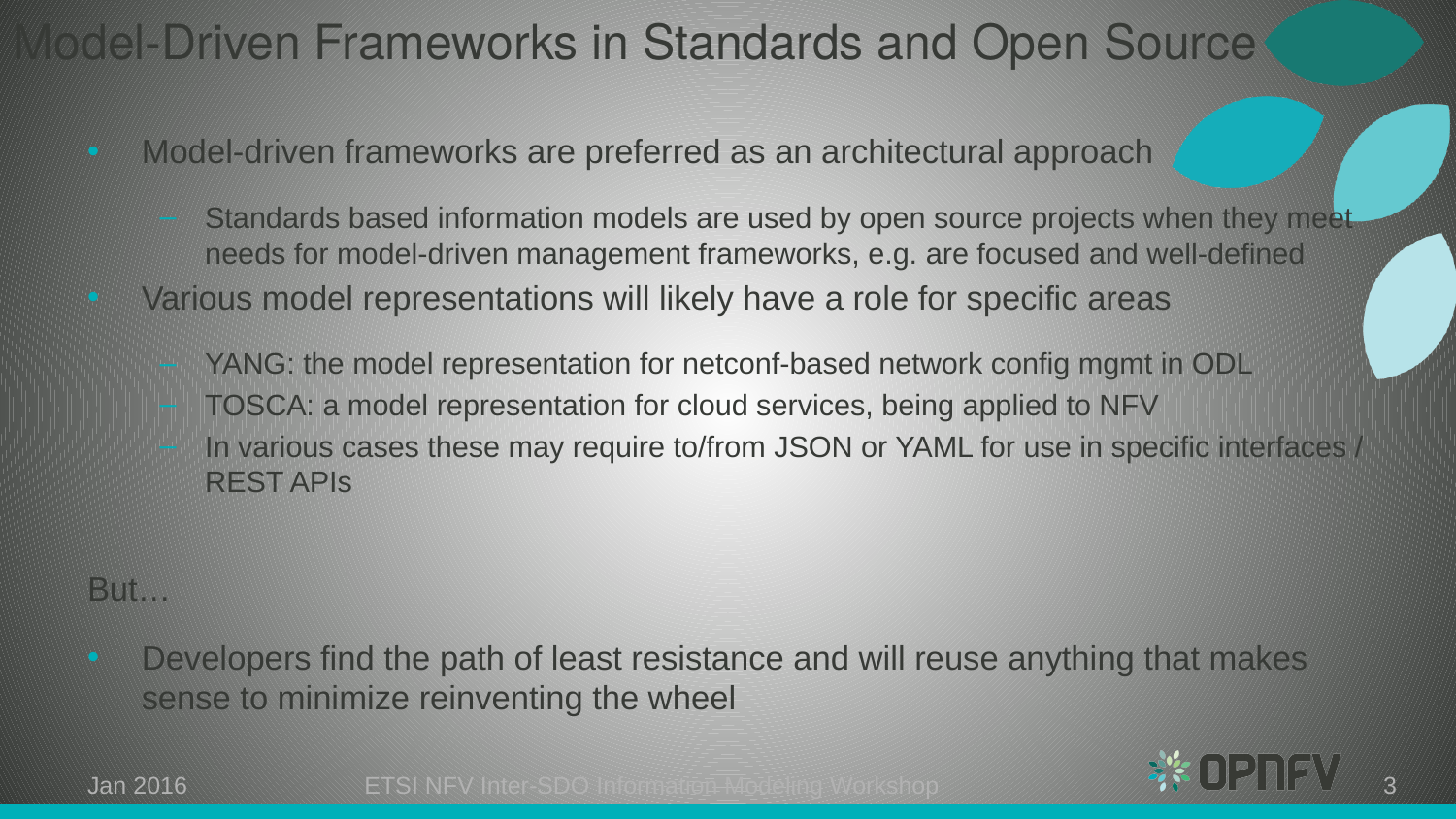

# Model-Driven Frameworks in Standards and Open Source
Model-driven frameworks are preferred as an architectural approach
Standards based information models are used by open source projects when they meet needs for model-driven management frameworks, e.g. are focused and well-defined
Various model representations will likely have a role for specific areas
YANG: the model representation for netconf-based network config mgmt in ODL
TOSCA: a model representation for cloud services, being applied to NFV
In various cases these may require to/from JSON or YAML for use in specific interfaces / REST APIs

But…
Developers find the path of least resistance and will reuse anything that makes sense to minimize reinventing the wheel
Jan 2016
ETSI NFV Inter-SDO Information Modeling Workshop
3